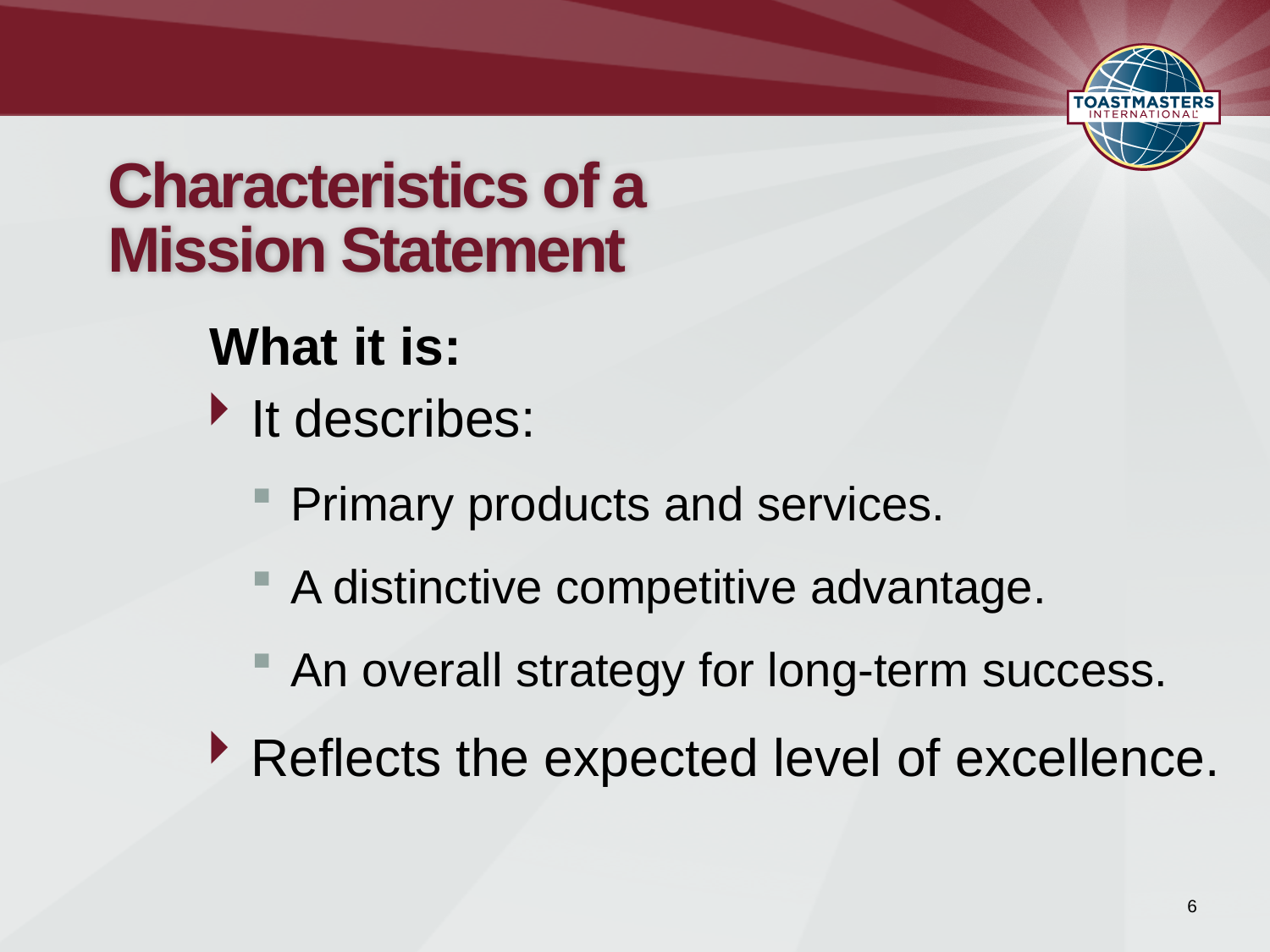

# Characteristics of a Mission Statement
What it is:
It describes:
Primary products and services.
A distinctive competitive advantage.
An overall strategy for long-term success.
Reflects the expected level of excellence.

6